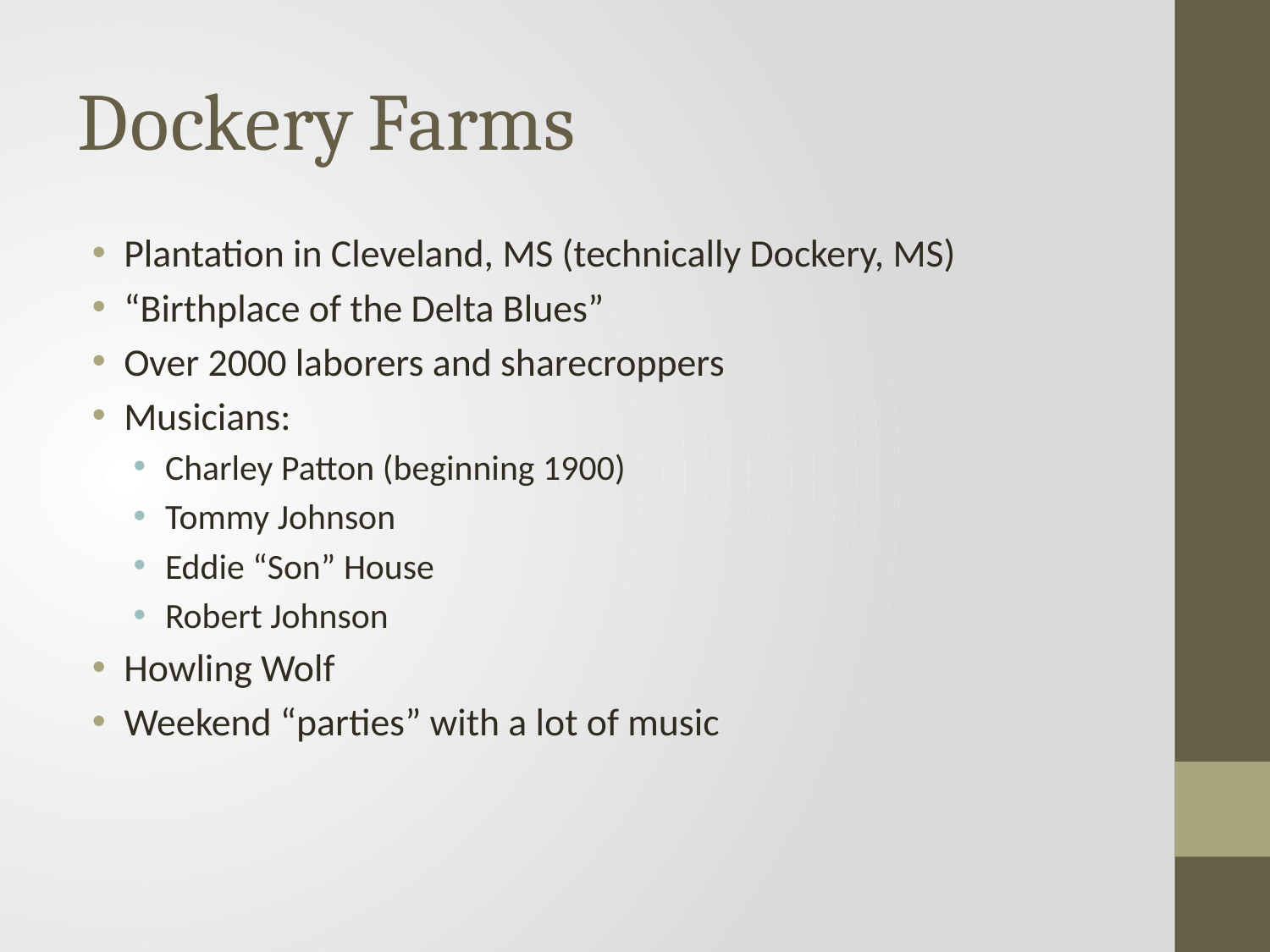

# Dockery Farms
Plantation in Cleveland, MS (technically Dockery, MS)
“Birthplace of the Delta Blues”
Over 2000 laborers and sharecroppers
Musicians:
Charley Patton (beginning 1900)
Tommy Johnson
Eddie “Son” House
Robert Johnson
Howling Wolf
Weekend “parties” with a lot of music